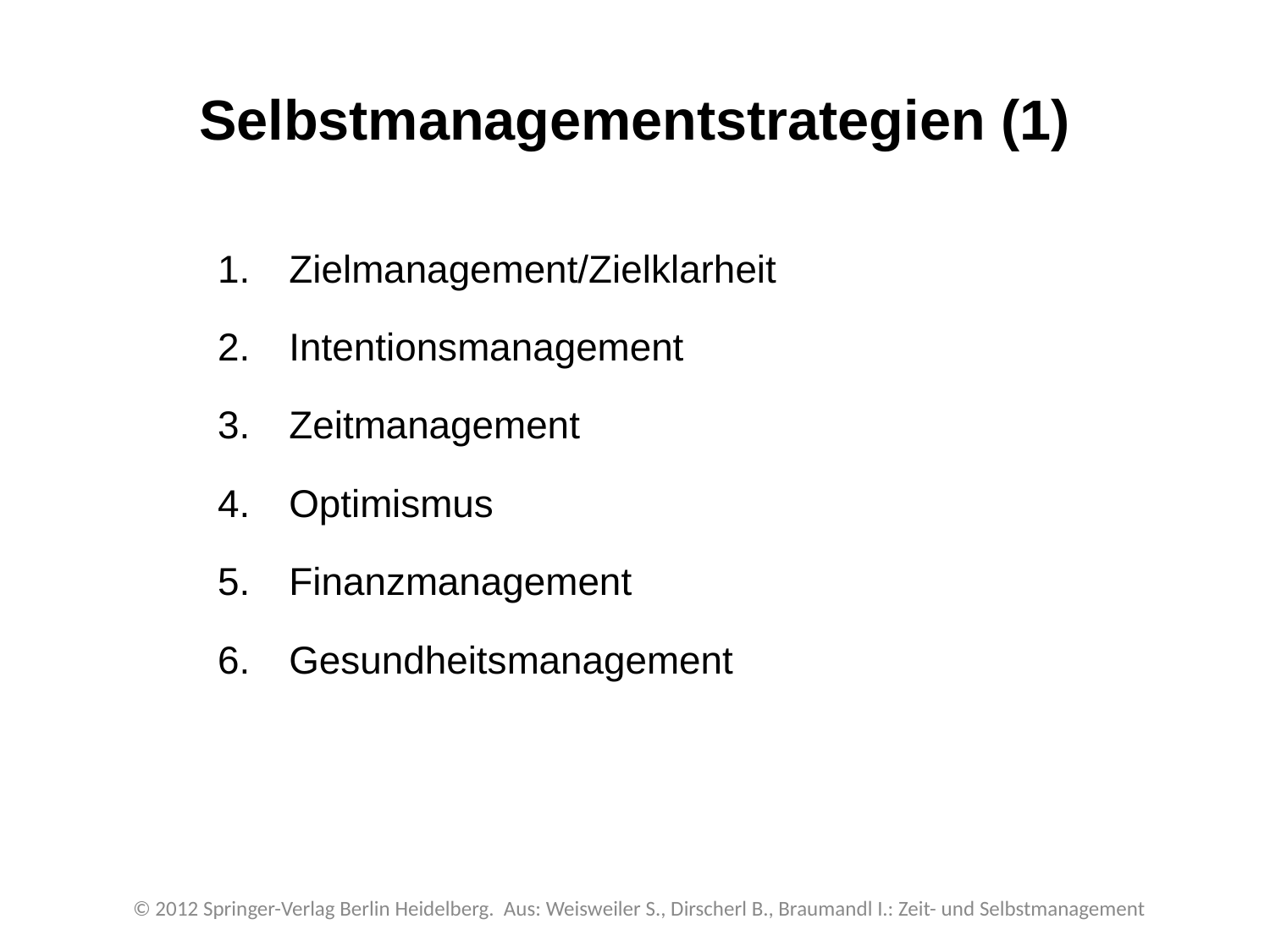

Selbstmanagementstrategien (1)
Zielmanagement/Zielklarheit
Intentionsmanagement
Zeitmanagement
Optimismus
Finanzmanagement
Gesundheitsmanagement
© 2012 Springer-Verlag Berlin Heidelberg.  Aus: Weisweiler S., Dirscherl B., Braumandl I.: Zeit- und Selbstmanagement